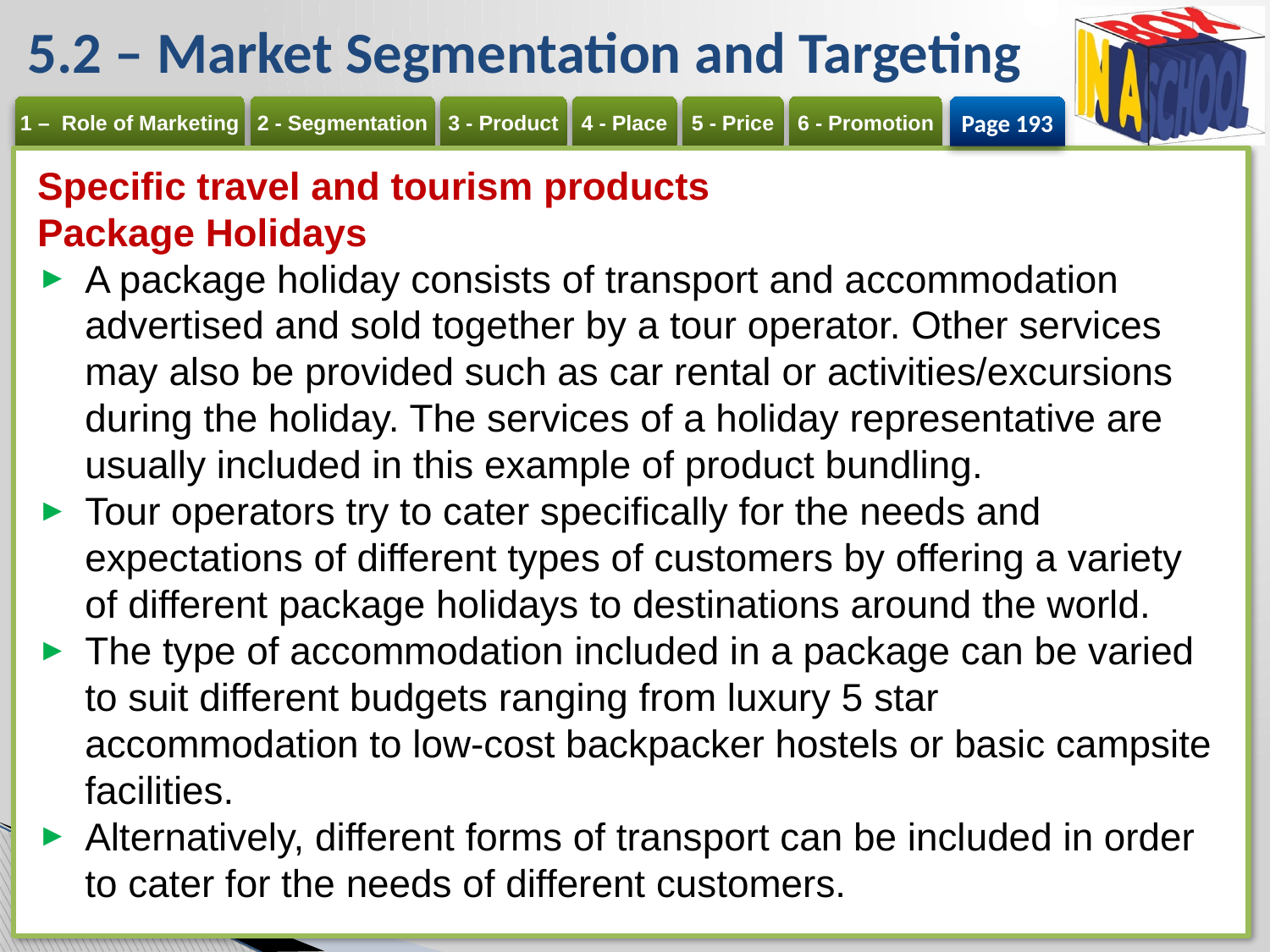

# 5.2 – Market Segmentation and Targeting
Page 193
Specific travel and tourism products
Package Holidays
A package holiday consists of transport and accommodation advertised and sold together by a tour operator. Other services may also be provided such as car rental or activities/excursions during the holiday. The services of a holiday representative are usually included in this example of product bundling.
Tour operators try to cater specifically for the needs and expectations of different types of customers by offering a variety of different package holidays to destinations around the world.
The type of accommodation included in a package can be varied to suit different budgets ranging from luxury 5 star accommodation to low-cost backpacker hostels or basic campsite facilities.
Alternatively, different forms of transport can be included in order to cater for the needs of different customers.